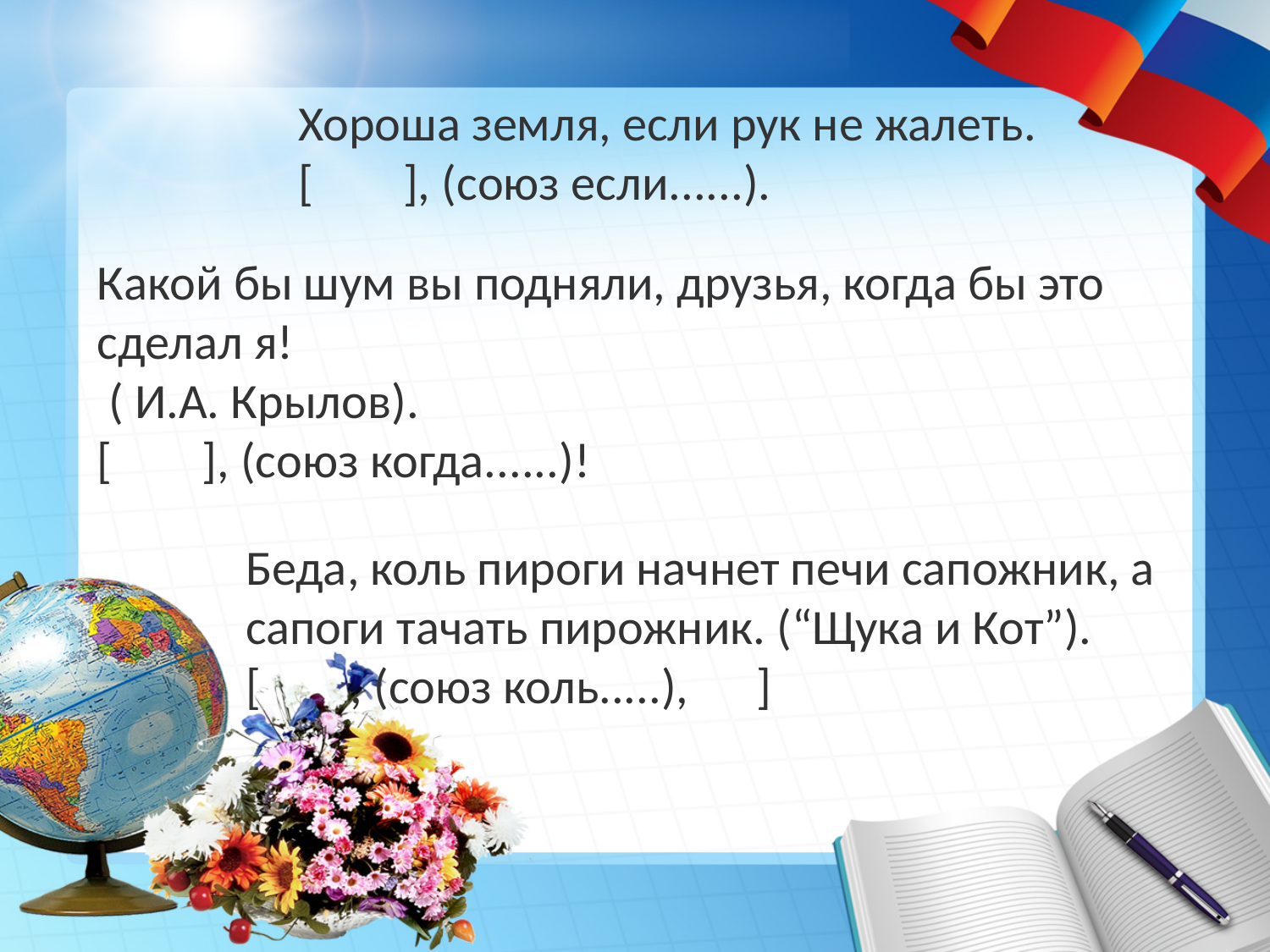

Хороша земля, если рук не жалеть.
[        ], (союз если......).

Какой бы шум вы подняли, друзья, когда бы это сделал я!
 ( И.А. Крылов).
[        ], (союз когда......)!
Беда, коль пироги начнет печи сапожник, а сапоги тачать пирожник. (“Щука и Кот”).
[        , (союз коль.....),      ]